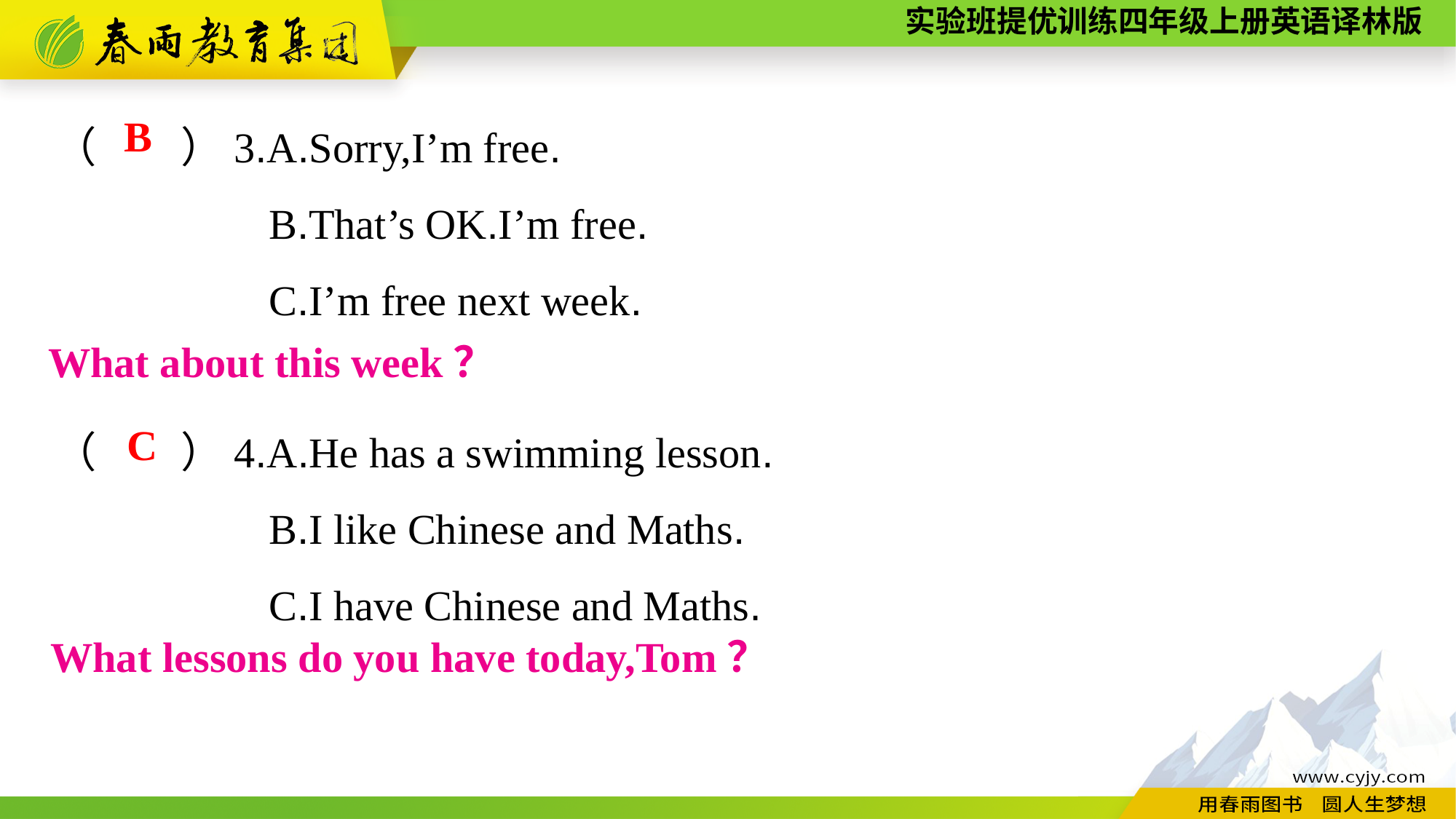

（　　）3.A.Sorry,I’m free.
B.That’s OK.I’m free.
C.I’m free next week.

（　　）4.A.He has a swimming lesson.
B.I like Chinese and Maths.
C.I have Chinese and Maths.
B
What about this week？
C
What lessons do you have today,Tom？